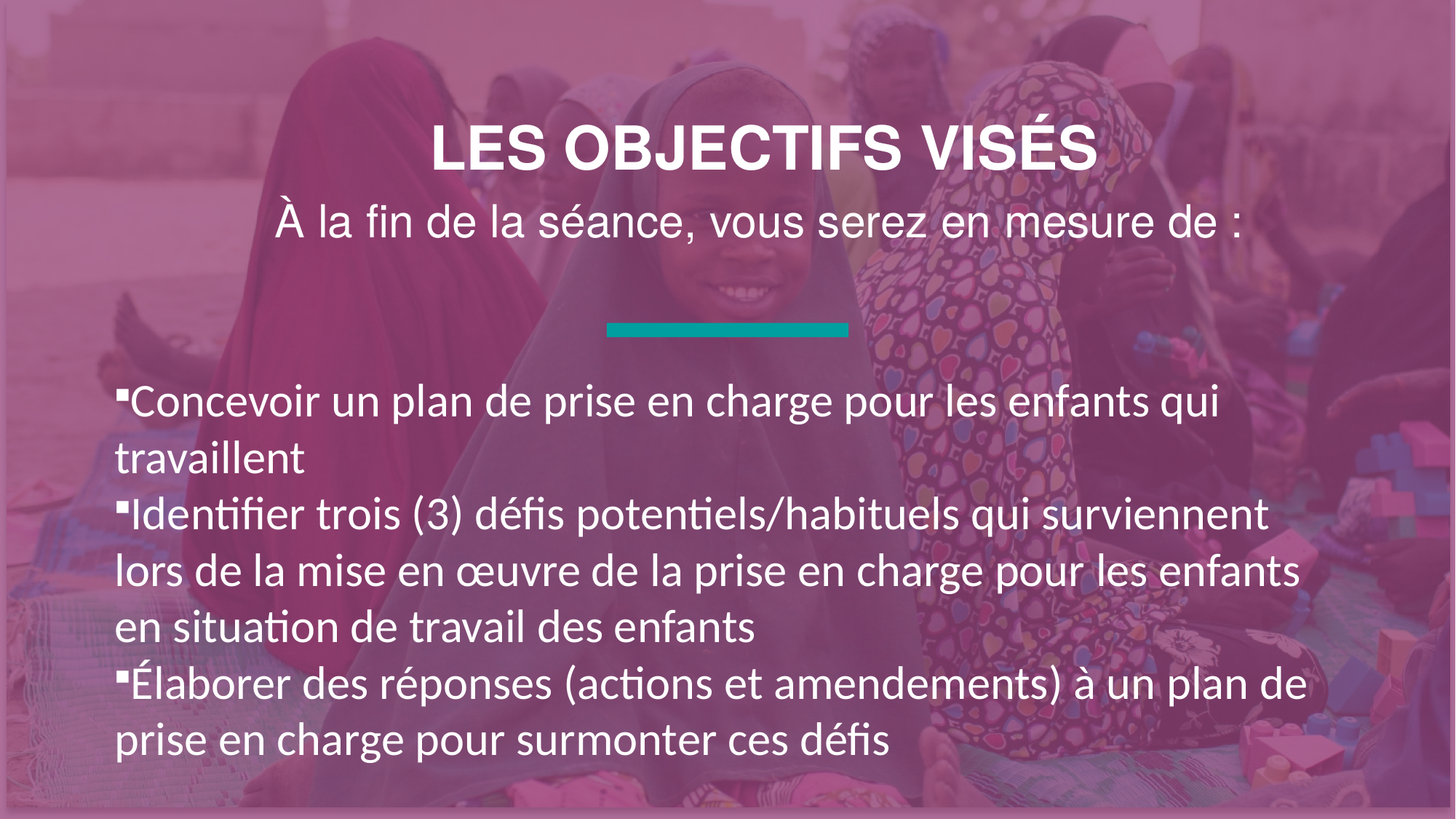

LES OBJECTIFS VISÉS
À la fin de la séance, vous serez en mesure de :
Concevoir un plan de prise en charge pour les enfants qui travaillent
Identifier trois (3) défis potentiels/habituels qui surviennent lors de la mise en œuvre de la prise en charge pour les enfants en situation de travail des enfants
Élaborer des réponses (actions et amendements) à un plan de prise en charge pour surmonter ces défis